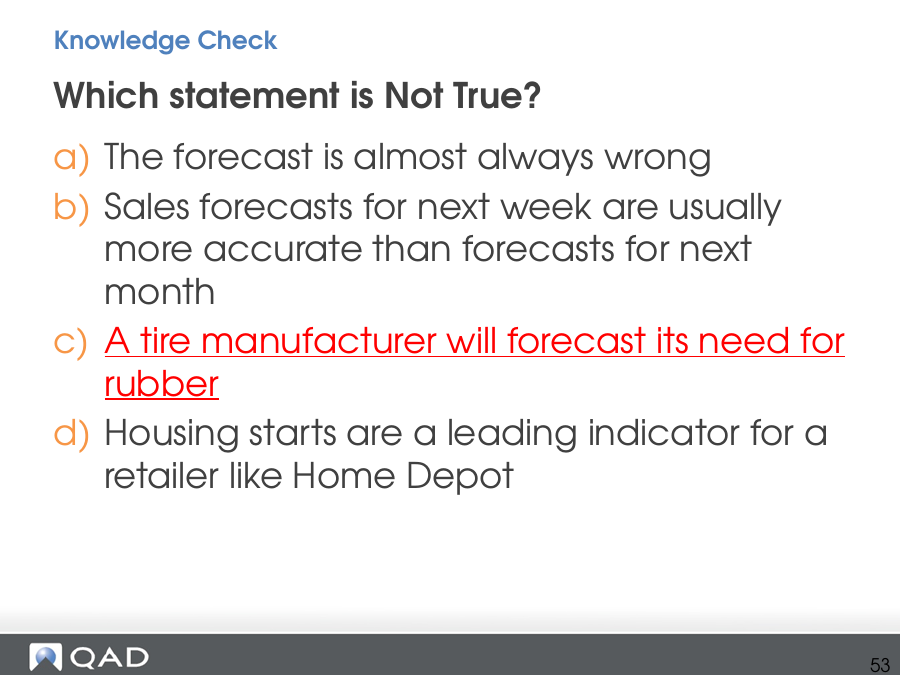

Knowledge Check
# Which statement is Not True?
The forecast is almost always wrong
Sales forecasts for next week are usually more accurate than forecasts for next month
A tire manufacturer will forecast its need for rubber
Housing starts are a leading indicator for a retailer like Home Depot

53